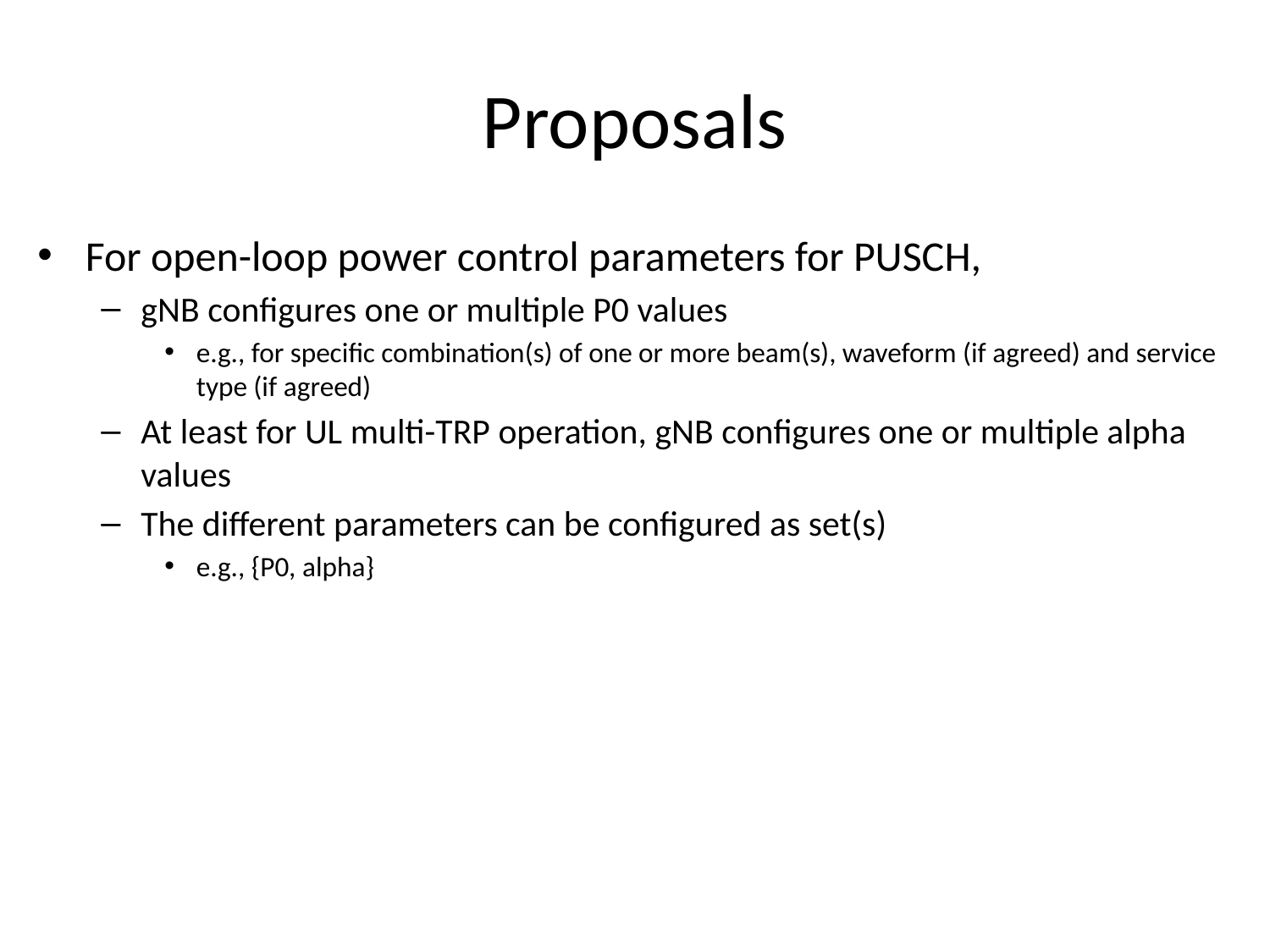

# Proposals
For open-loop power control parameters for PUSCH,
gNB configures one or multiple P0 values
e.g., for specific combination(s) of one or more beam(s), waveform (if agreed) and service type (if agreed)
At least for UL multi-TRP operation, gNB configures one or multiple alpha  values
The different parameters can be configured as set(s)
e.g., {P0, alpha}